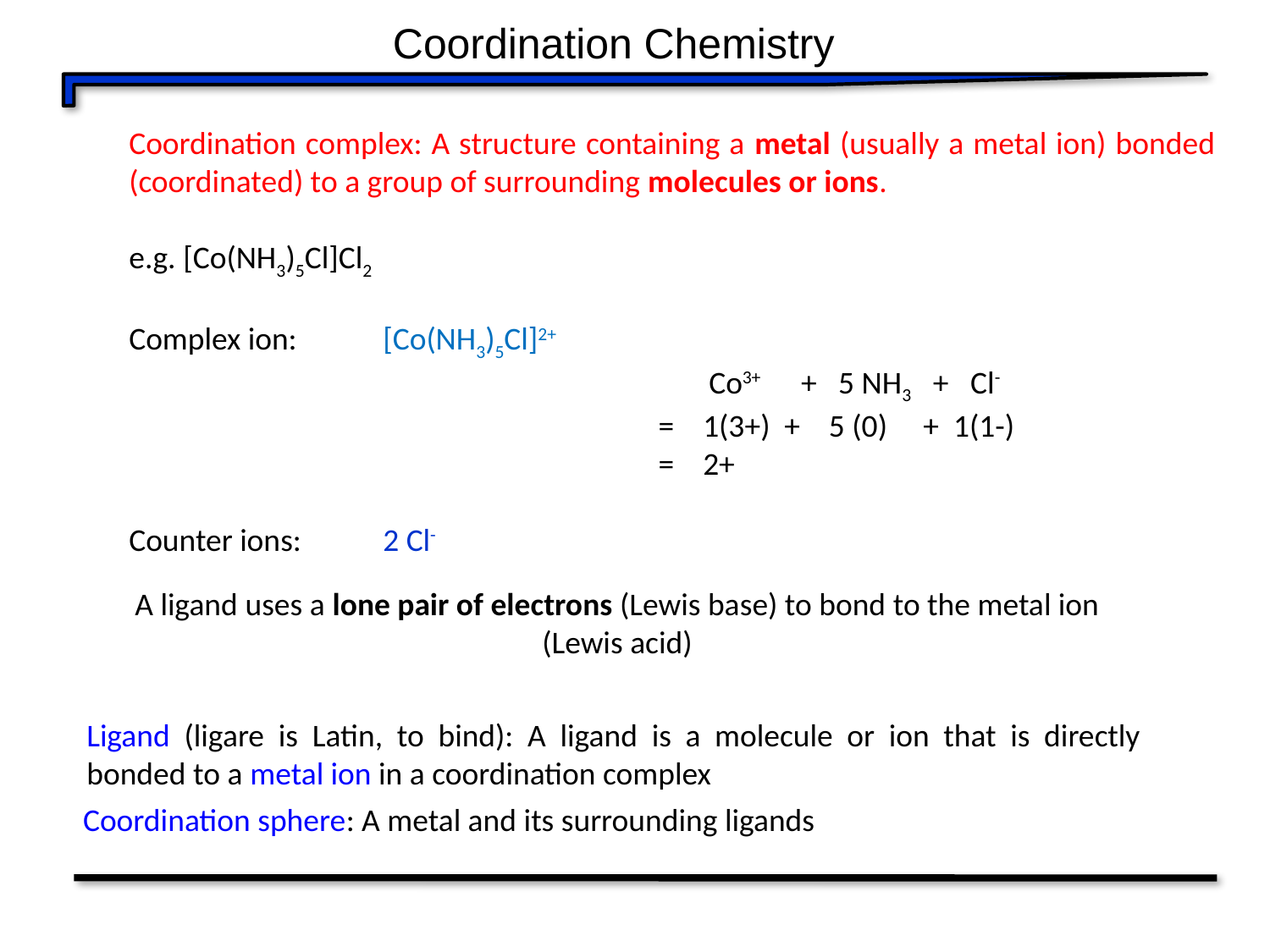

Coordination Chemistry

Coordination complex: A structure containing a metal (usually a metal ion) bonded (coordinated) to a group of surrounding molecules or ions.

e.g. [Co(NH3)5Cl]Cl2

Complex ion:	[Co(NH3)5Cl]2+
				          Co3+      +   5 NH3   +   Cl-
				   =    1(3+)  +    5 (0)     +  1(1-)
				   =    2+

Counter ions:	2 Cl-

A ligand uses a lone pair of electrons (Lewis base) to bond to the metal ion (Lewis acid)
Ligand (ligare is Latin, to bind): A ligand is a molecule or ion that is directly bonded to a metal ion in a coordination complex
Coordination sphere: A metal and its surrounding ligands